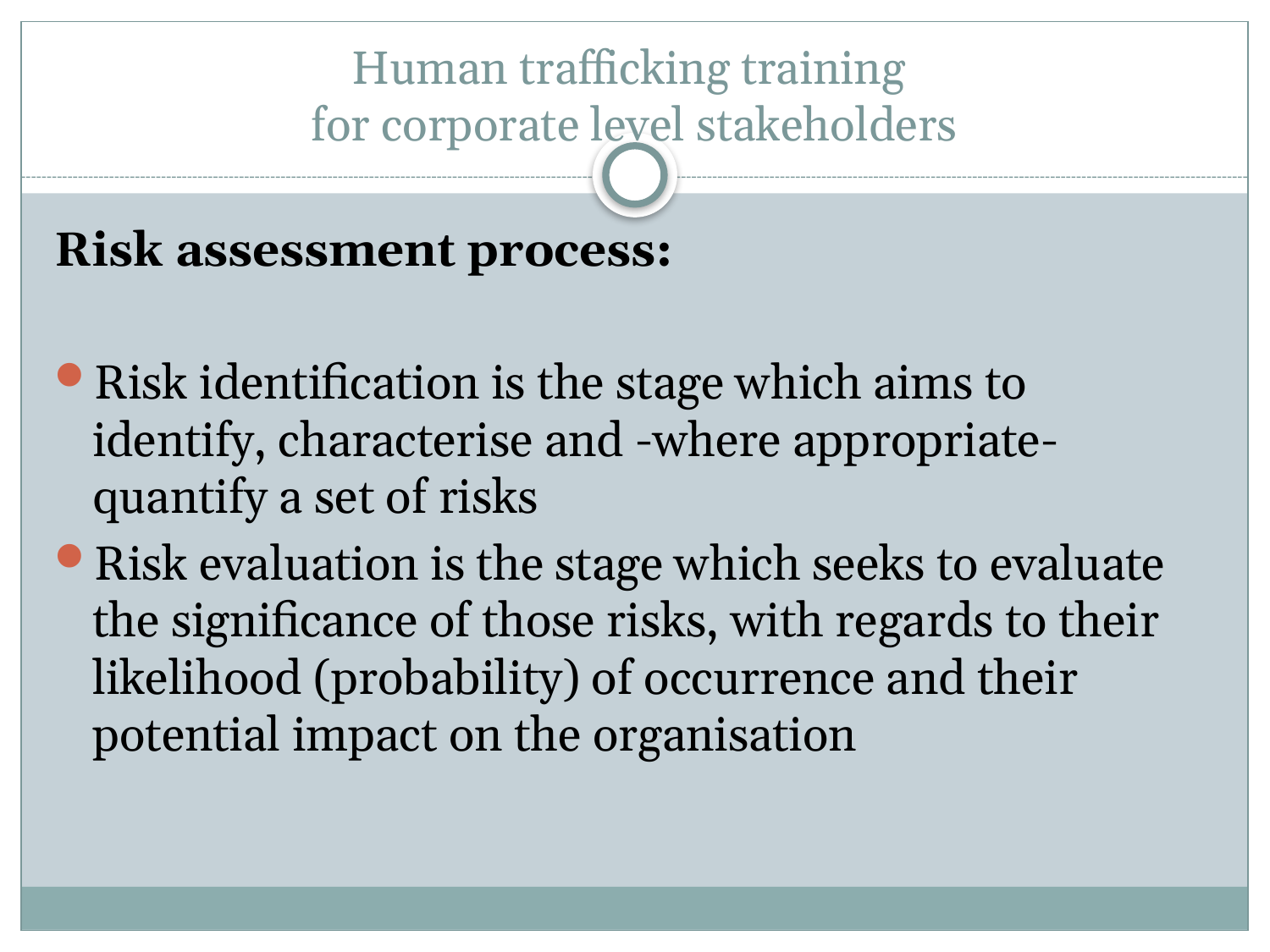

# Human trafficking training for corporate level stakeholders
Risk assessment process:

Risk identification is the stage which aims to identify, characterise and -where appropriate- quantify a set of risks
Risk evaluation is the stage which seeks to evaluate the significance of those risks, with regards to their likelihood (probability) of occurrence and their potential impact on the organisation